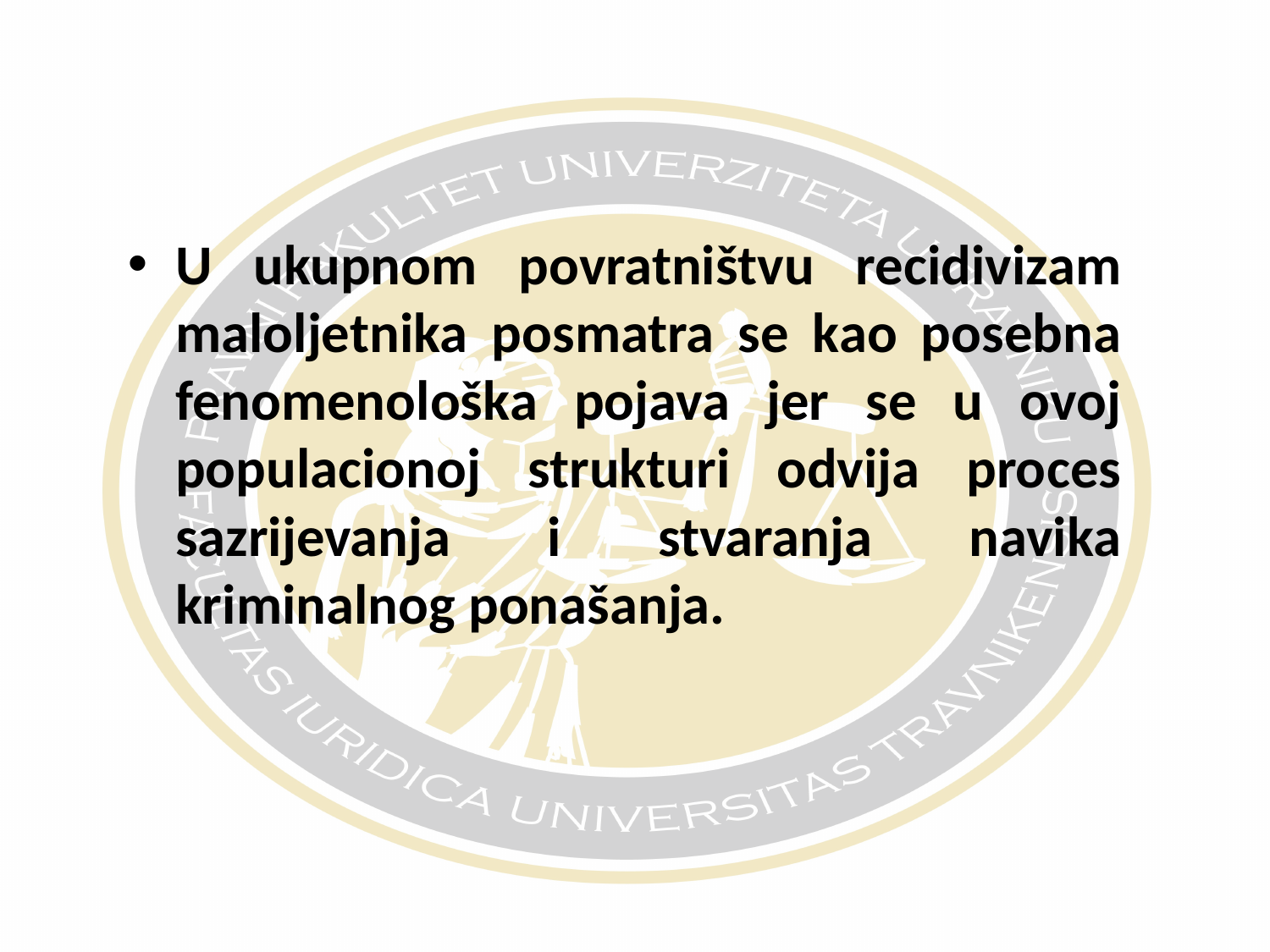

#
U ukupnom povratništvu recidivizam maloljetnika posmatra se kao posebna fenomenološka pojava jer se u ovoj populacionoj strukturi odvija proces sazrijevanja i stvaranja navika kriminalnog ponašanja.